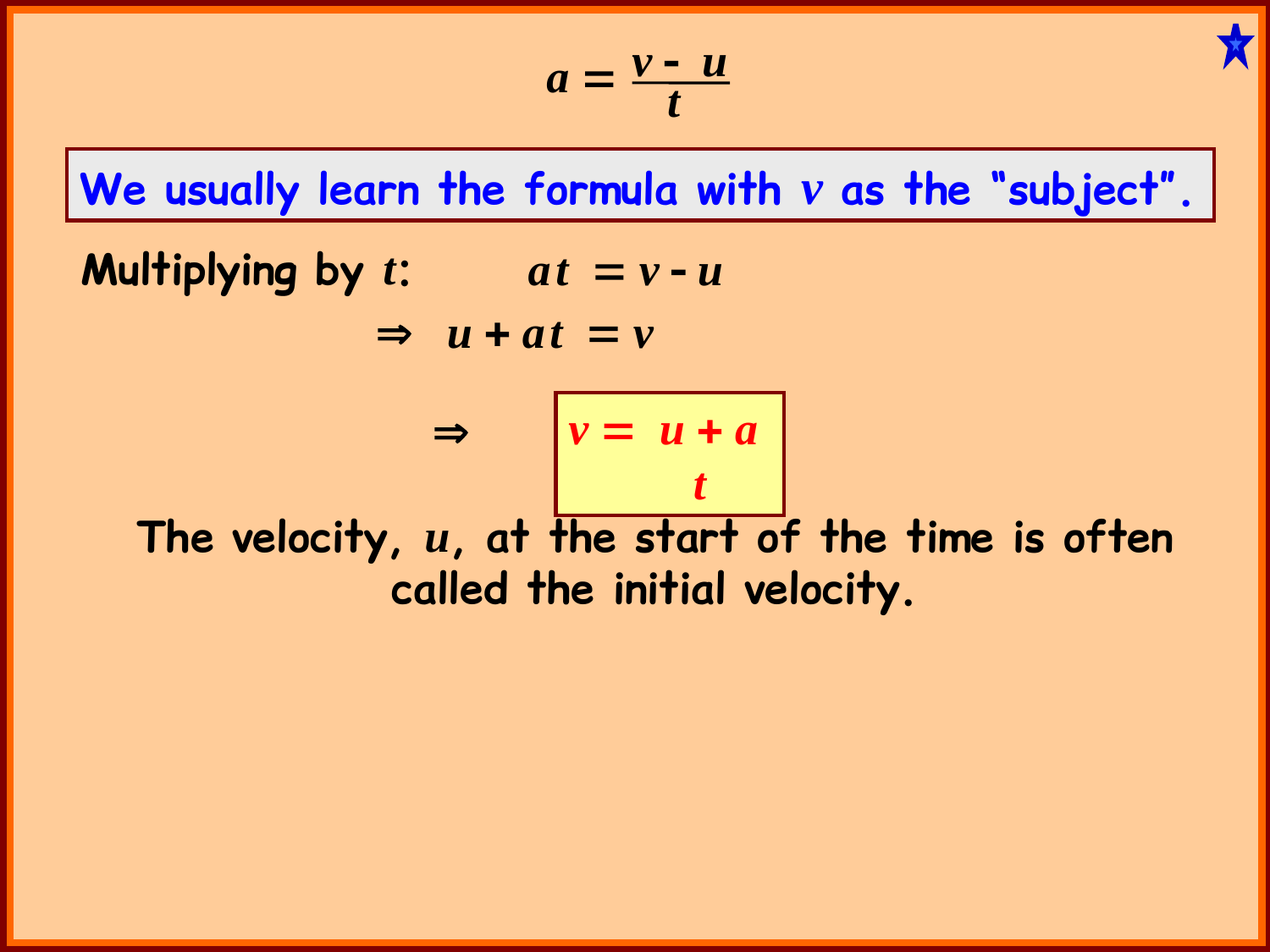

v − u
a =
t

We usually learn the formula with v as the “subject”.
Multiplying by t:
a t  = v − u
⇒   u + a t  = v
v = u + a t
⇒
The velocity, u, at the start of the time is often called the initial velocity.